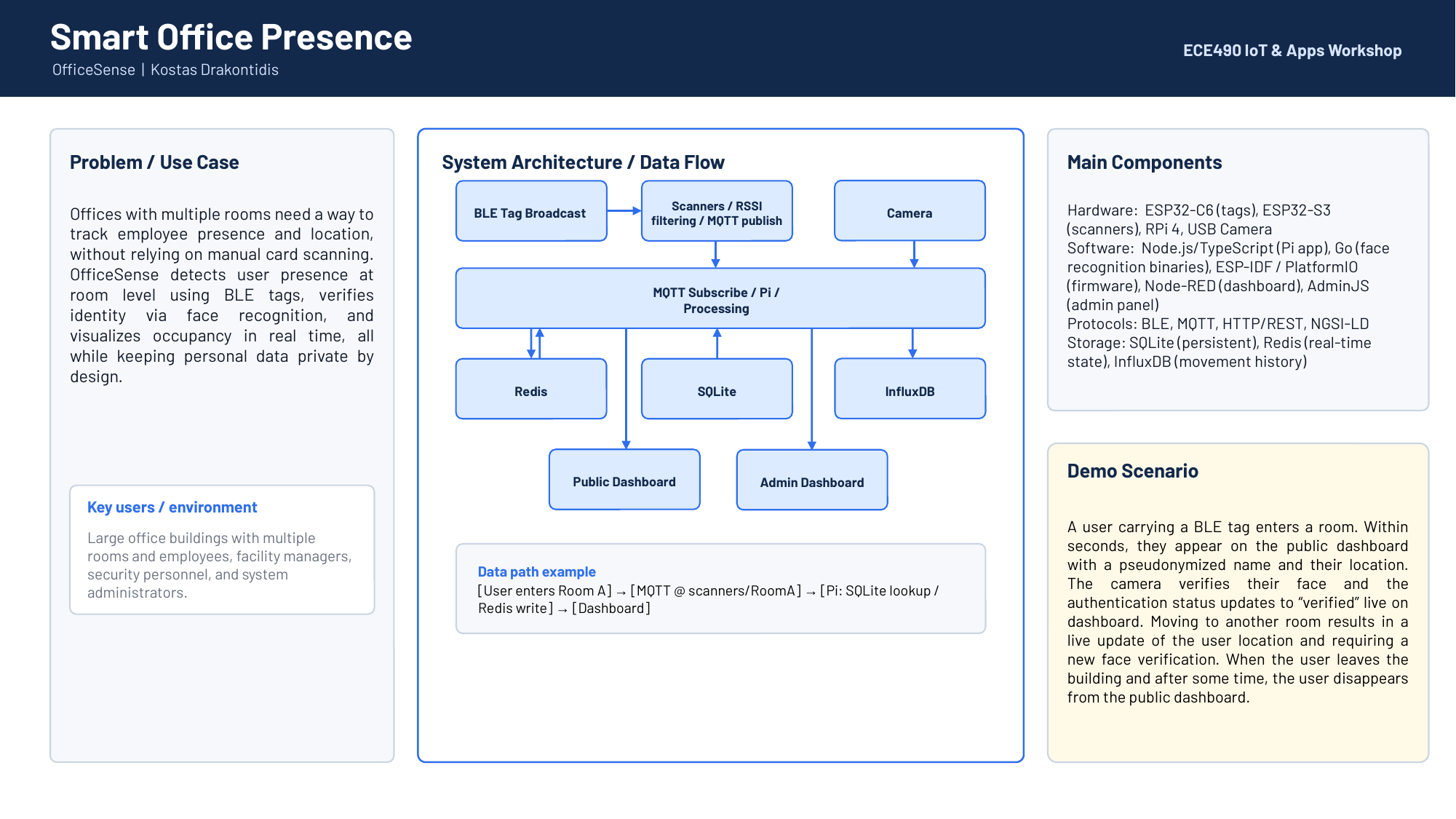

Smart Office Presence
ECE490 IoT & Apps Workshop
OfficeSense  |  Kostas Drakontidis

Problem / Use Case
System Architecture / Data Flow
Main Components

Hardware:  ESP32-C6 (tags), ESP32-S3 (scanners), RPi 4, USB Camera
Software:  Node.js/TypeScript (Pi app), Go (face recognition binaries), ESP-IDF / PlatformIO (firmware), Node-RED (dashboard), AdminJS (admin panel)
Protocols: BLE, MQTT, HTTP/REST, NGSI-LD
Storage: SQLite (persistent), Redis (real-time state), InfluxDB (movement history)
Camera
BLE Tag Broadcast
Scanners / RSSI filtering / MQTT publish
Offices with multiple rooms need a way to track employee presence and location, without relying on manual card scanning. OfficeSense detects user presence at room level using BLE tags, verifies identity via face recognition, and visualizes occupancy in real time, all while keeping personal data private by design.

MQTT Subscribe / Pi / Processing

InfluxDB
Redis
SQLite

Demo Scenario
Public Dashboard
Admin Dashboard

A user carrying a BLE tag enters a room. Within seconds, they appear on the public dashboard with a pseudonymized name and their location. The camera verifies their face and the authentication status updates to “verified” live on dashboard. Moving to another room results in a live update of the user location and requiring a new face verification. When the user leaves the building and after some time, the user disappears from the public dashboard.
Key users / environment
Large office buildings with multiple rooms and employees, facility managers, security personnel, and system administrators.

Data path example
[User enters Room A] → [MQTT @ scanners/RoomA] → [Pi: SQLite lookup / Redis write] → [Dashboard]